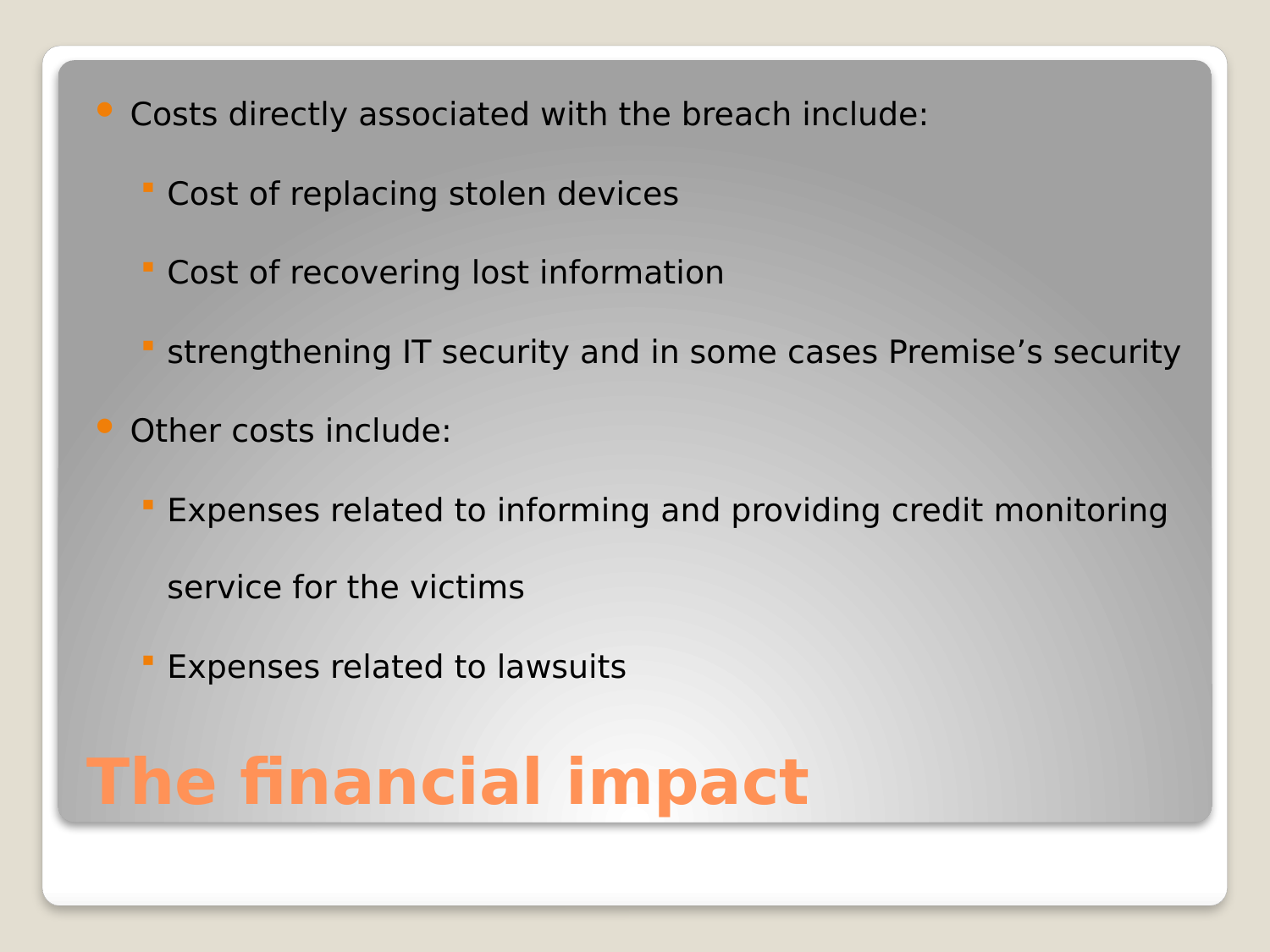

Costs directly associated with the breach include:
Cost of replacing stolen devices
Cost of recovering lost information
strengthening IT security and in some cases Premise’s security
Other costs include:
Expenses related to informing and providing credit monitoring service for the victims
Expenses related to lawsuits

# The financial impact